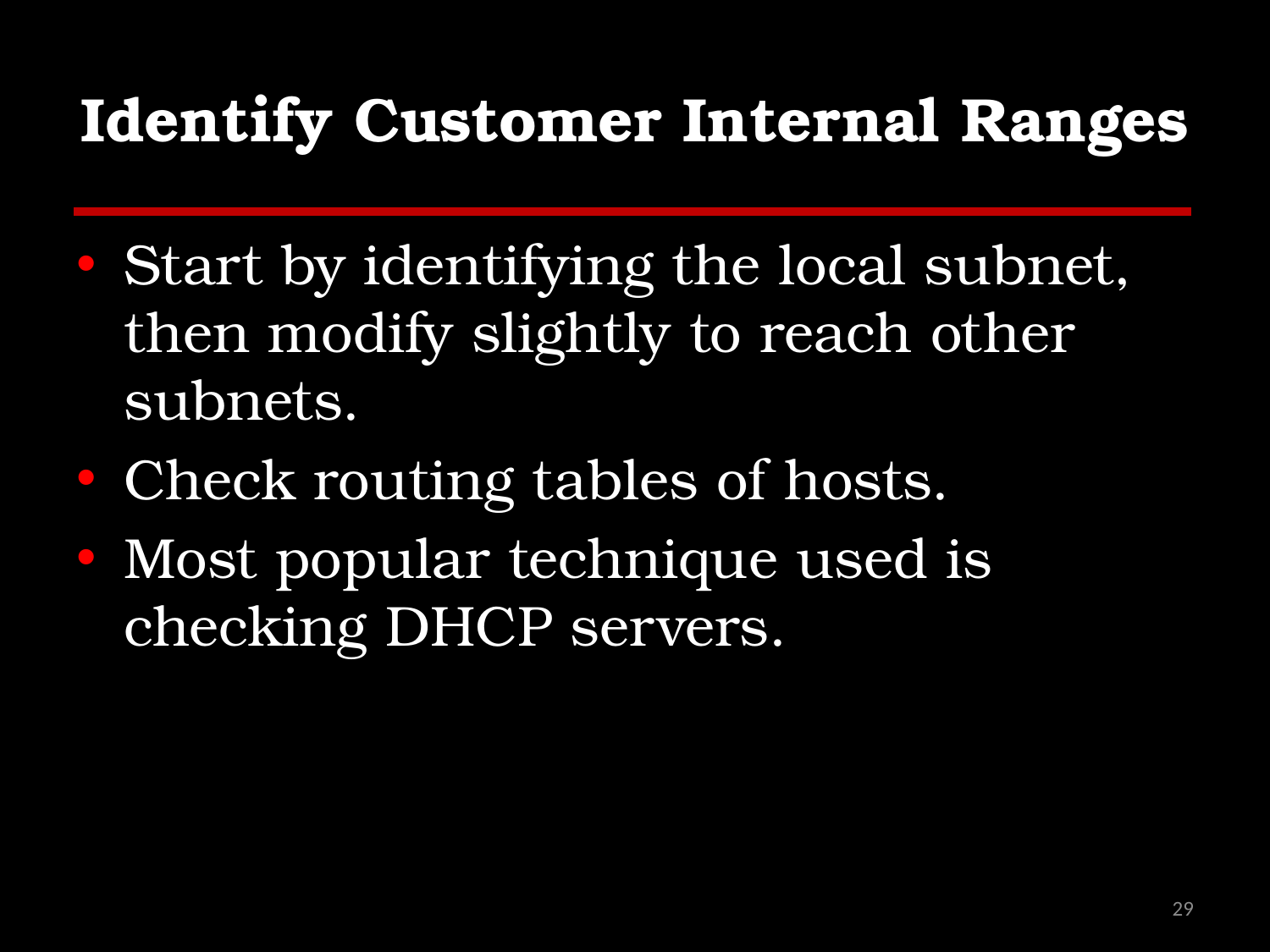

# Identify Customer Internal Ranges
Start by identifying the local subnet, then modify slightly to reach other subnets.
Check routing tables of hosts.
Most popular technique used is checking DHCP servers.
29